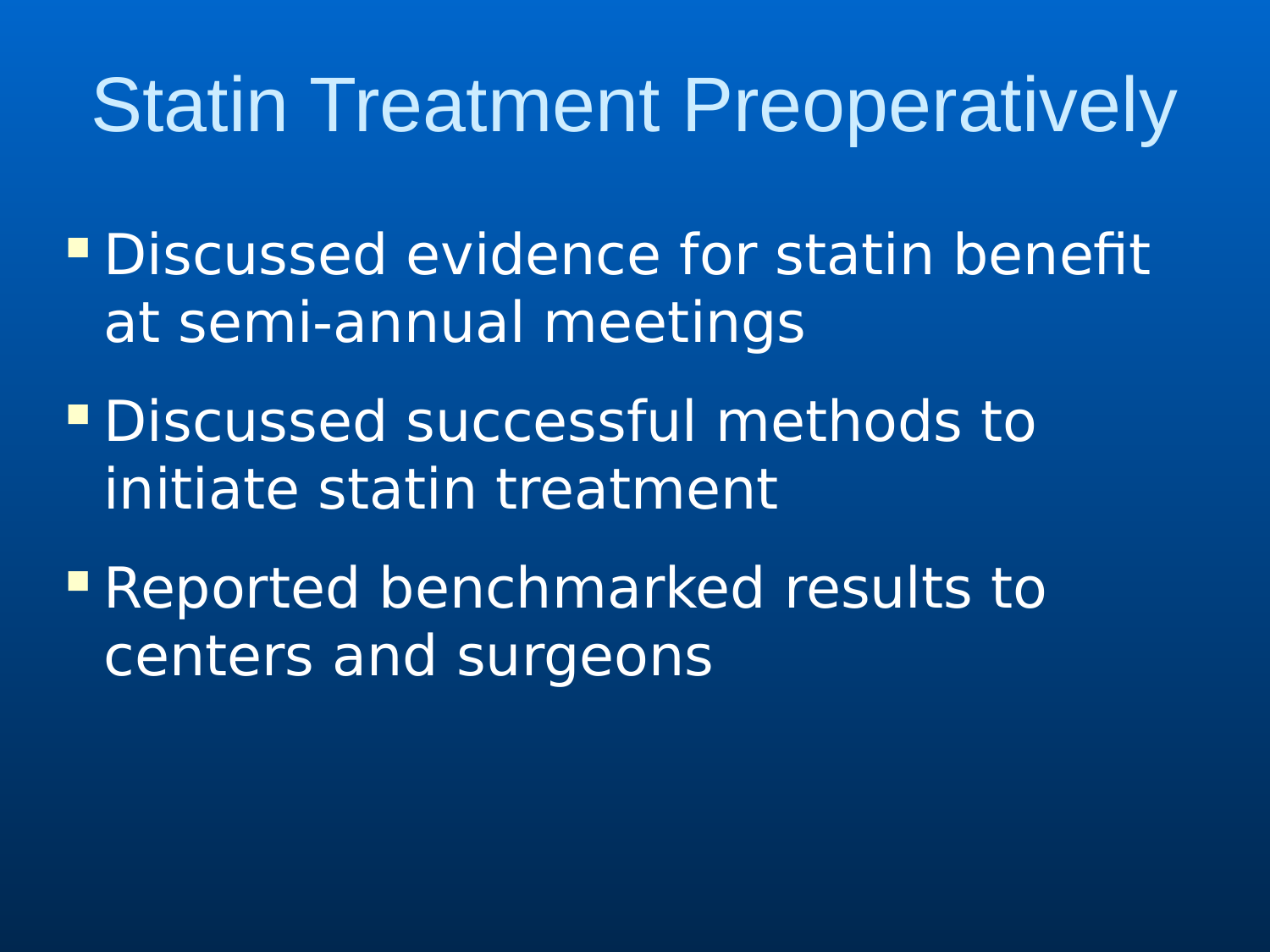

# Statin Treatment Preoperatively
Discussed evidence for statin benefit at semi-annual meetings
Discussed successful methods to initiate statin treatment
Reported benchmarked results to centers and surgeons